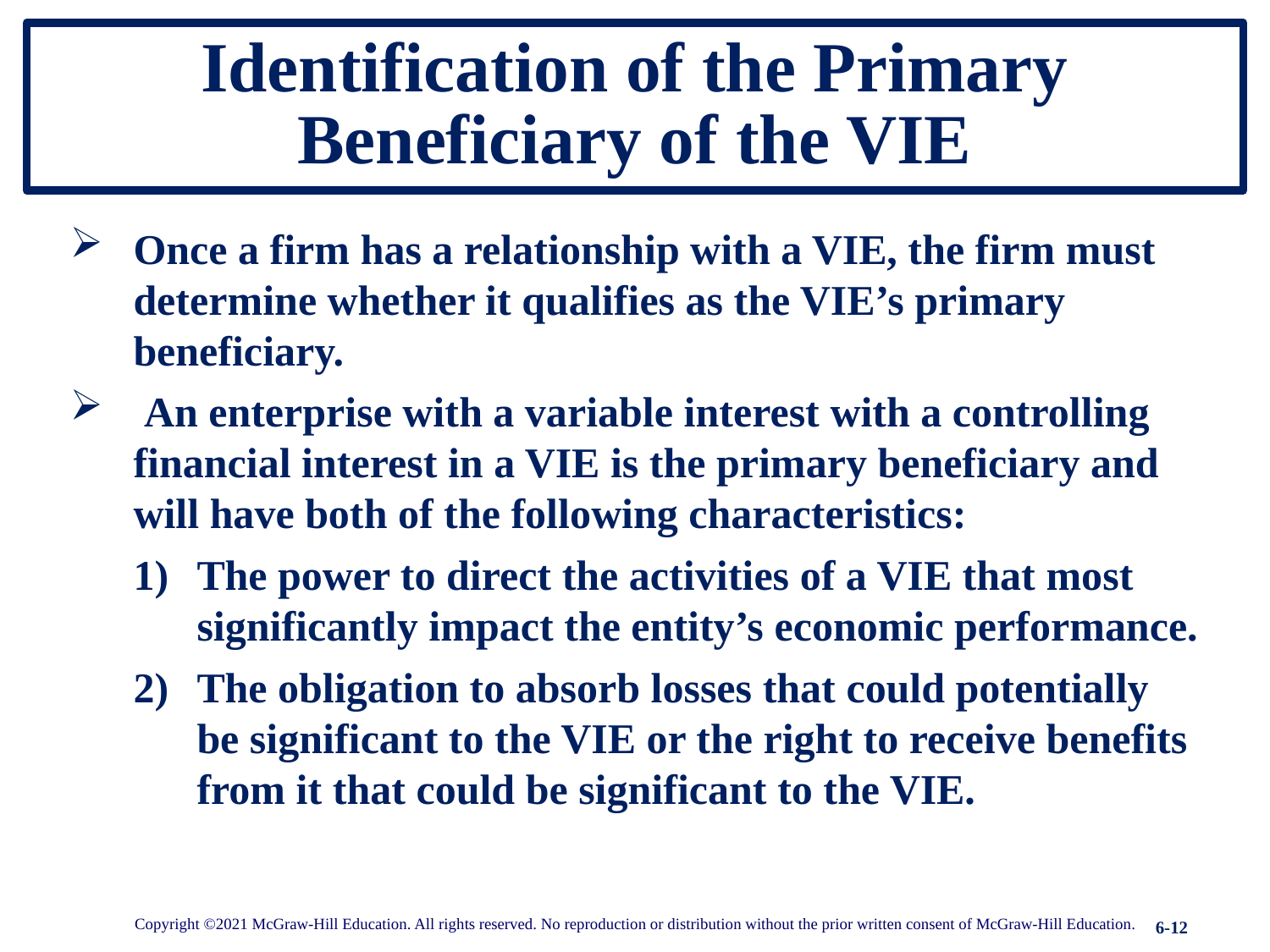

# Identification of the Primary Beneficiary of the VIE
Once a firm has a relationship with a VIE, the firm must determine whether it qualifies as the VIE’s primary beneficiary.
 An enterprise with a variable interest with a controlling financial interest in a VIE is the primary beneficiary and will have both of the following characteristics:
The power to direct the activities of a VIE that most significantly impact the entity’s economic performance.
The obligation to absorb losses that could potentially be significant to the VIE or the right to receive benefits from it that could be significant to the VIE.
Copyright ©2021 McGraw-Hill Education. All rights reserved. No reproduction or distribution without the prior written consent of McGraw-Hill Education.
6-12